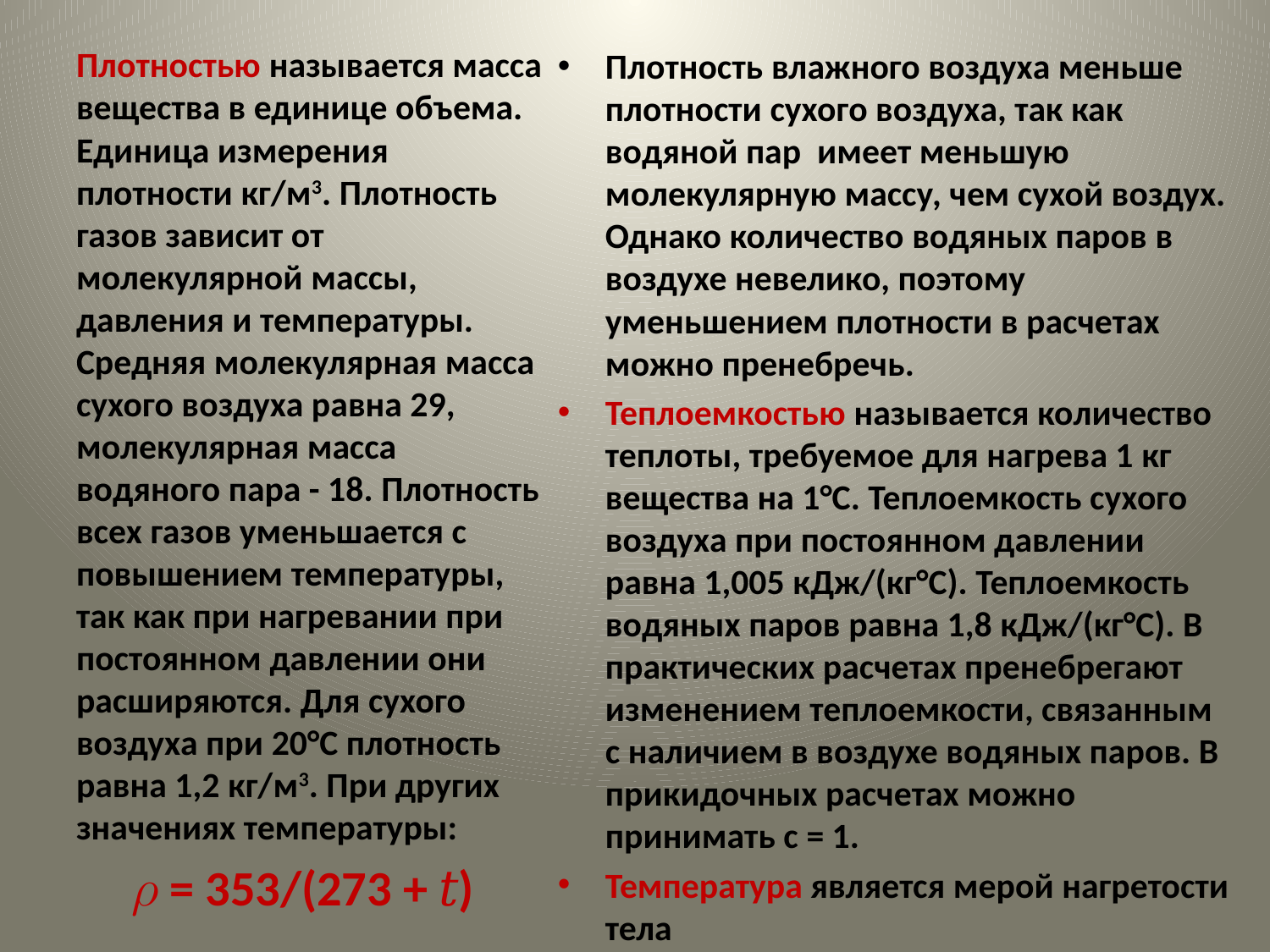

Плотностью называется масса вещества в единице объема. Единица измерения плотности кг/м3. Плотность газов зависит от молекулярной массы, давления и температуры. Средняя молекулярная масса сухого воздуха равна 29, молекулярная масса водяного пара - 18. Плотность всех газов уменьшается с повышением температуры, так как при нагревании при постоянном давлении они расширяются. Для сухого воздуха при 20°С плотность равна 1,2 кг/м3. При других значениях температуры:
𝜌 = 353/(273 + 𝑡)
Плотность влажного воздуха меньше плотности сухого воздуха, так как водяной пар  имеет меньшую молекулярную массу, чем сухой воздух. Однако количество водяных паров в воздухе невелико, поэтому уменьшением плотности в расчетах можно пренебречь.
Теплоемкостью называется количество теплоты, требуемое для нагрева 1 кг вещества на 1°С. Теплоемкость сухого воздуха при постоянном давлении равна 1,005 кДж/(кг°С). Теплоемкость водяных паров равна 1,8 кДж/(кг°С). В практических расчетах пренебрегают изменением теплоемкости, связанным с наличием в воздухе водяных паров. В прикидочных расчетах можно принимать с = 1.
Температура является мерой нагретости тела